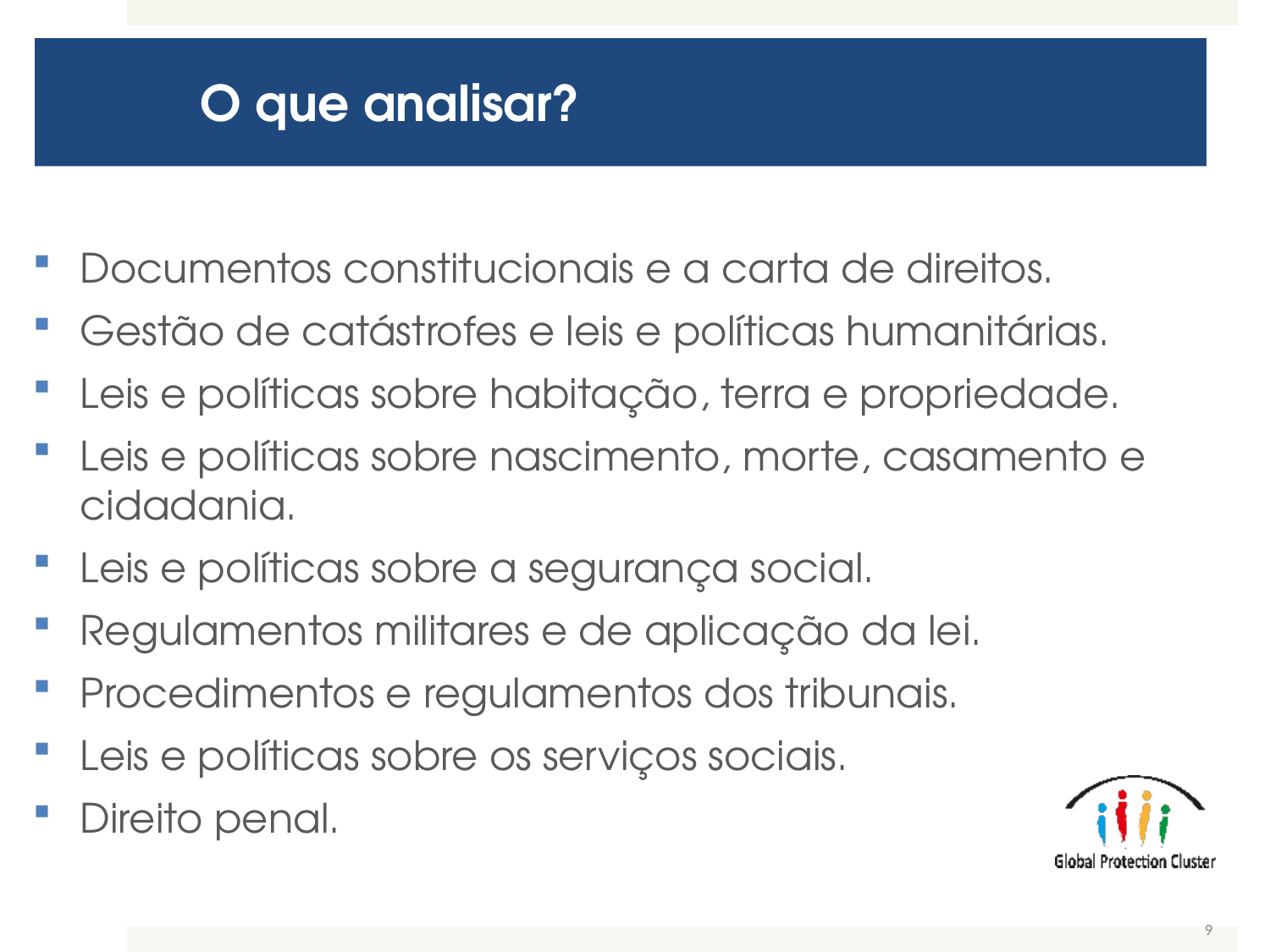

# O que analisar?
Documentos constitucionais e a carta de direitos.
Gestão de catástrofes e leis e políticas humanitárias.
Leis e políticas sobre habitação, terra e propriedade.
Leis e políticas sobre nascimento, morte, casamento e cidadania.
Leis e políticas sobre a segurança social.
Regulamentos militares e de aplicação da lei.
Procedimentos e regulamentos dos tribunais.
Leis e políticas sobre os serviços sociais.
Direito penal.